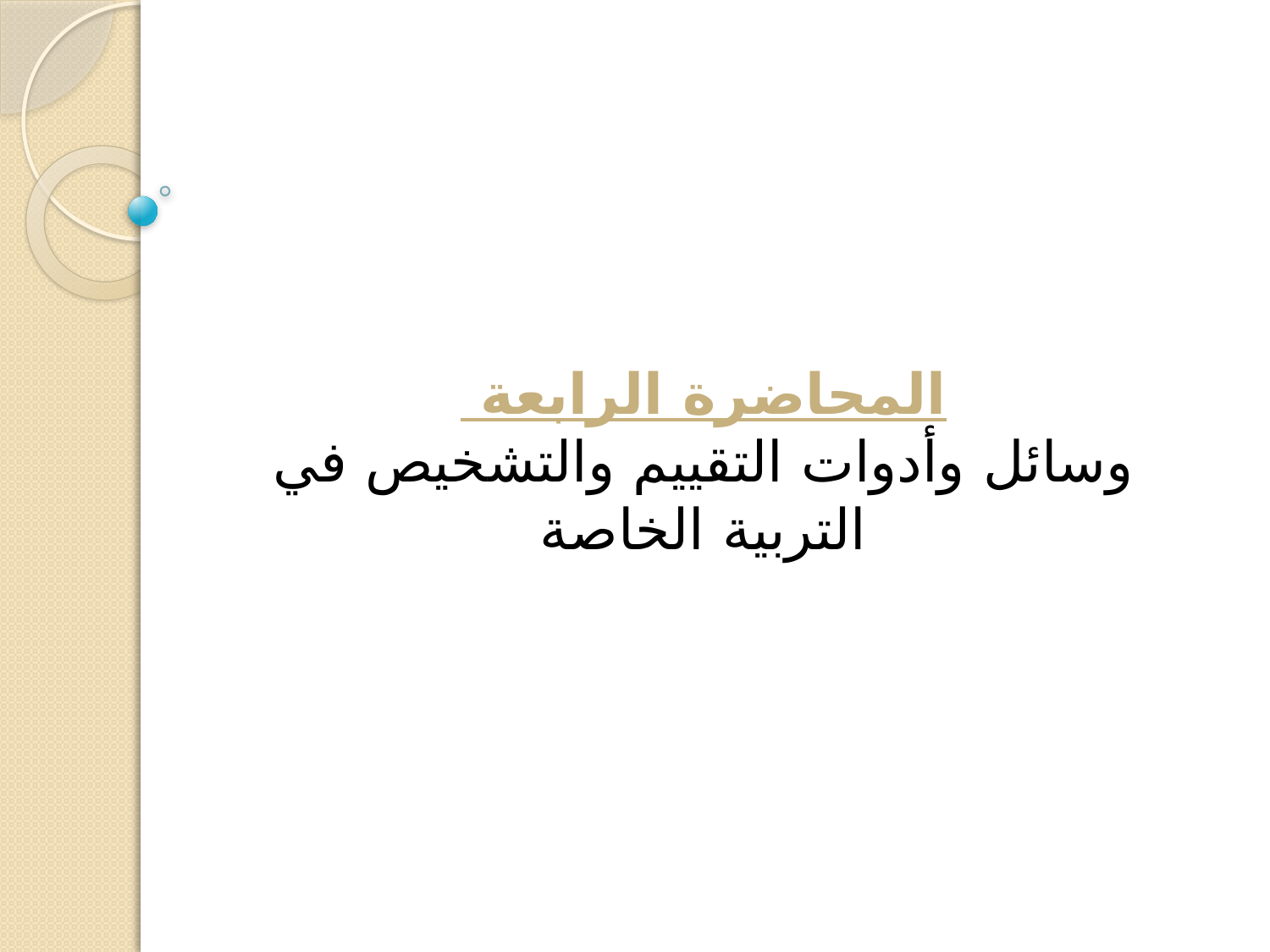

المحاضرة الرابعة
وسائل وأدوات التقييم والتشخيص في التربية الخاصة